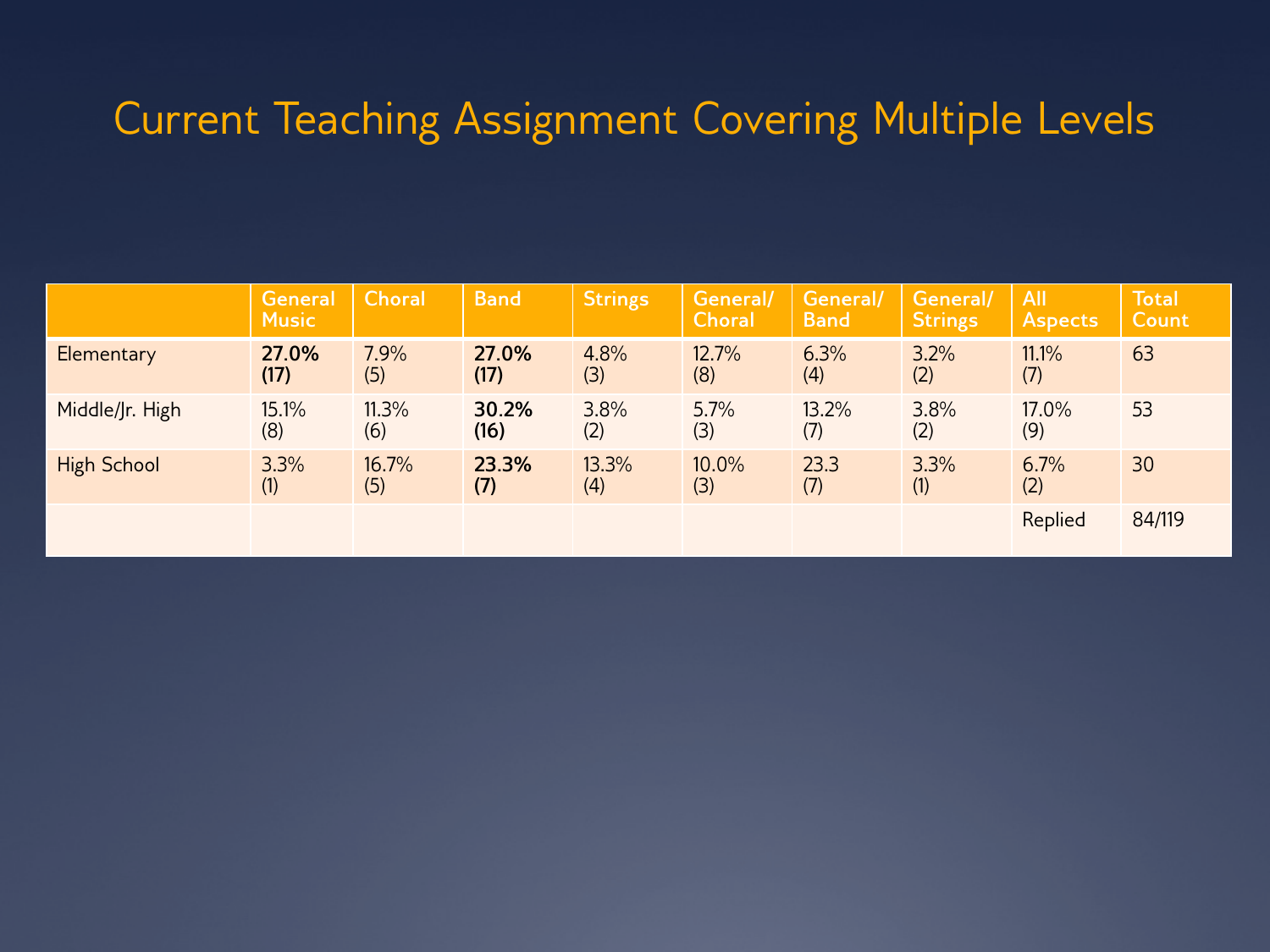

# Current Teaching Assignment Covering Multiple Levels
|  | General Music | Choral | Band | Strings | General/Choral | General/Band | General/Strings | All Aspects | Total Count |
| --- | --- | --- | --- | --- | --- | --- | --- | --- | --- |
| Elementary | 27.0% (17) | 7.9% (5) | 27.0% (17) | 4.8% (3) | 12.7% (8) | 6.3% (4) | 3.2% (2) | 11.1% (7) | 63 |
| Middle/Jr. High | 15.1% (8) | 11.3% (6) | 30.2% (16) | 3.8% (2) | 5.7% (3) | 13.2% (7) | 3.8% (2) | 17.0% (9) | 53 |
| High School | 3.3% (1) | 16.7% (5) | 23.3% (7) | 13.3% (4) | 10.0% (3) | 23.3 (7) | 3.3% (1) | 6.7% (2) | 30 |
|  |  |  |  |  |  |  |  | Replied | 84/119 |